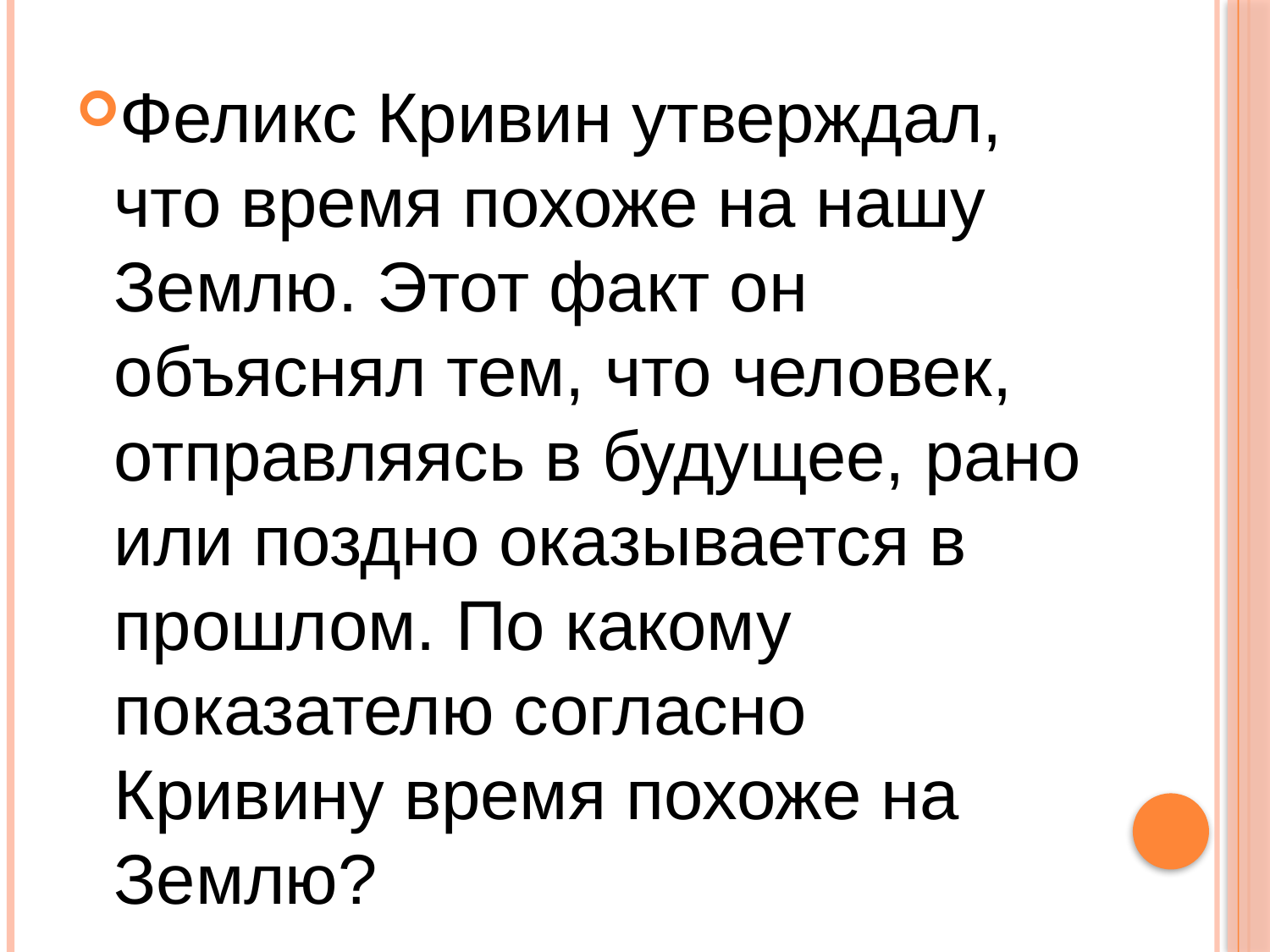

#
Феликс Кривин утверждал, что время похоже на нашу Землю. Этот факт он объяснял тем, что человек, отправляясь в будущее, рано или поздно оказывается в прошлом. По какому показателю согласно Кривину время похоже на Землю?